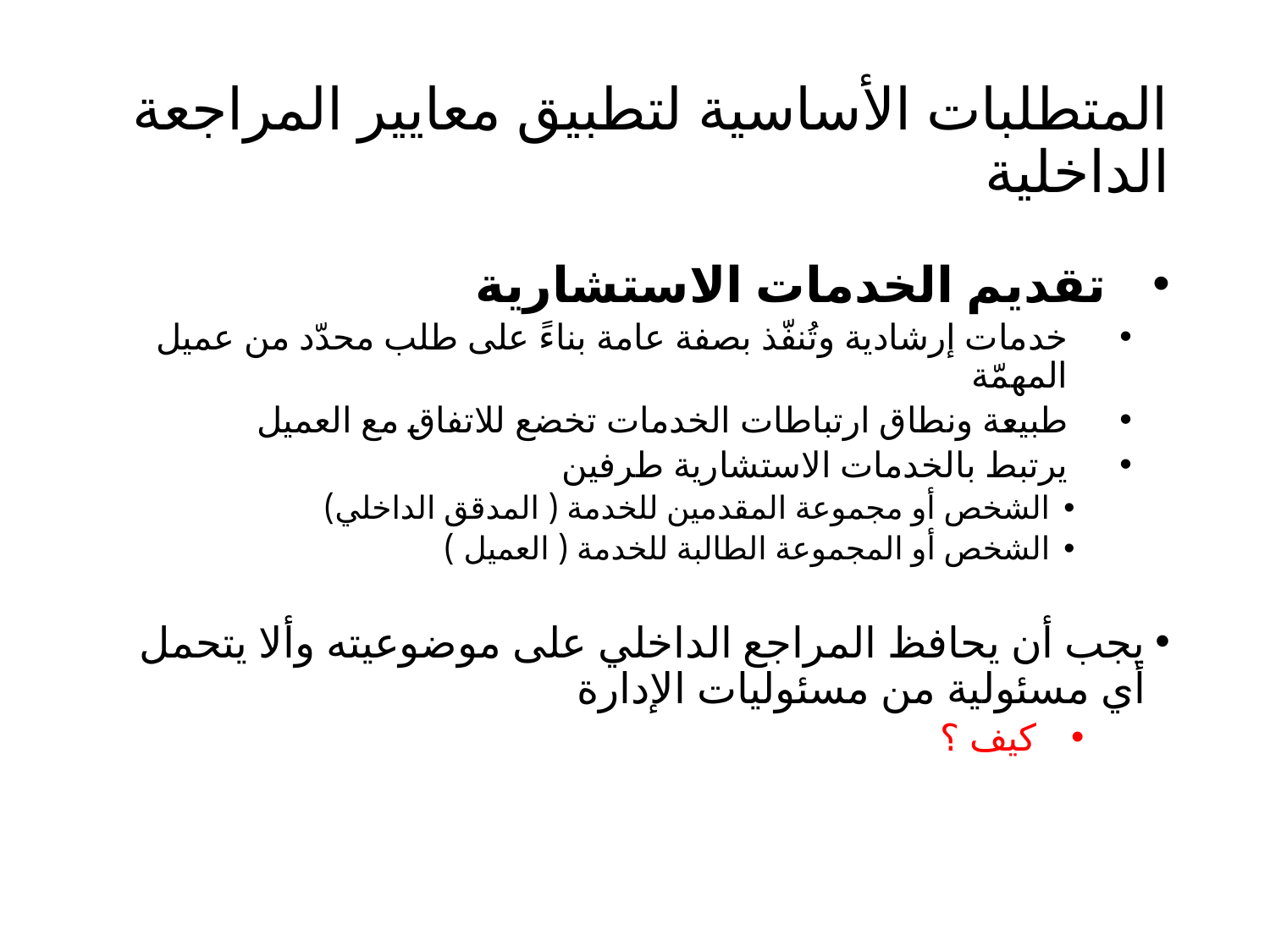

# المتطلبات الأساسية لتطبيق معايير المراجعة  الداخلية
تقديم الخدمات الاستشارية
خدمات إرشادية وتُنفّذ بصفة عامة بناءً على طلب محدّد من عميل المهمّة
طبيعة ونطاق ارتباطات الخدمات تخضع للاتفاق مع العميل
يرتبط بالخدمات الاستشارية طرفين
الشخص أو مجموعة المقدمين للخدمة ( المدقق الداخلي)
الشخص أو المجموعة الطالبة للخدمة ( العميل )

يجب أن يحافظ المراجع الداخلي على موضوعيته وألا يتحمل أي مسئولية من مسئوليات الإدارة
كيف ؟